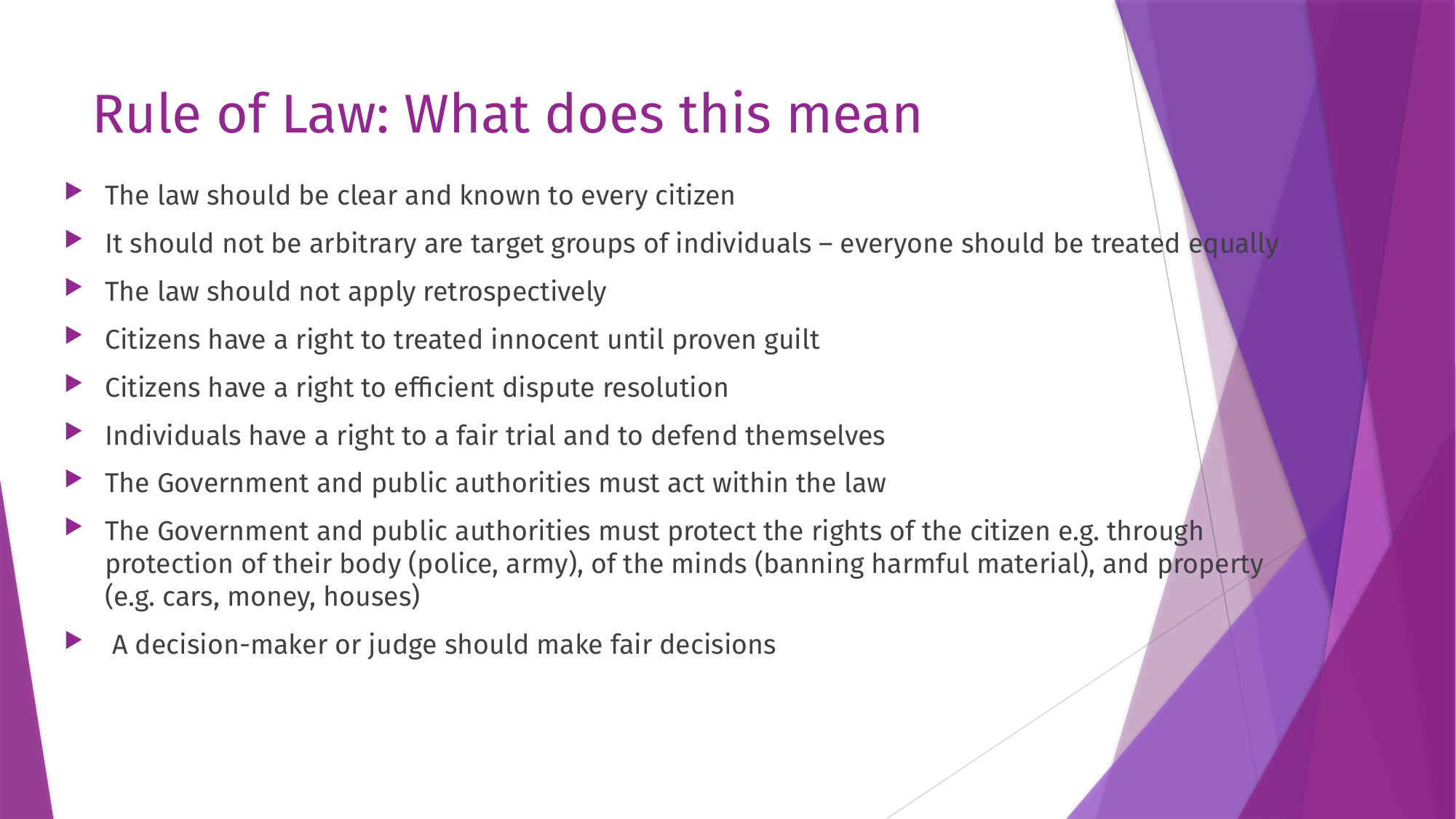

# Rule of Law: What does this mean
The law should be clear and known to every citizen
It should not be arbitrary are target groups of individuals – everyone should be treated equally
The law should not apply retrospectively
Citizens have a right to treated innocent until proven guilt
Citizens have a right to efficient dispute resolution
Individuals have a right to a fair trial and to defend themselves
The Government and public authorities must act within the law
The Government and public authorities must protect the rights of the citizen e.g. through protection of their body (police, army), of the minds (banning harmful material), and property (e.g. cars, money, houses)
 A decision-maker or judge should make fair decisions